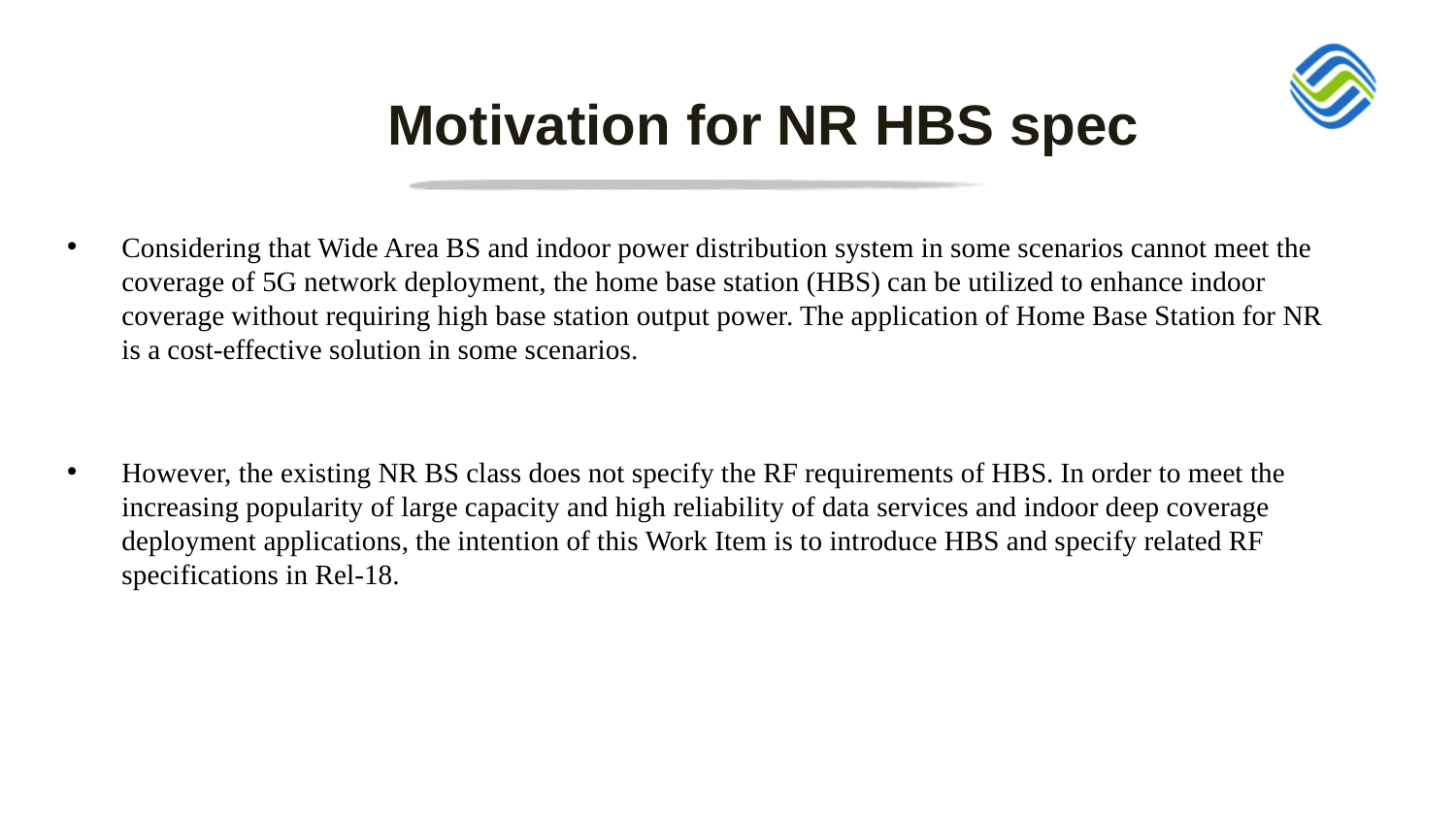

# Motivation for NR HBS spec
Considering that Wide Area BS and indoor power distribution system in some scenarios cannot meet the coverage of 5G network deployment, the home base station (HBS) can be utilized to enhance indoor coverage without requiring high base station output power. The application of Home Base Station for NR is a cost-effective solution in some scenarios.

However, the existing NR BS class does not specify the RF requirements of HBS. In order to meet the increasing popularity of large capacity and high reliability of data services and indoor deep coverage deployment applications, the intention of this Work Item is to introduce HBS and specify related RF specifications in Rel-18.